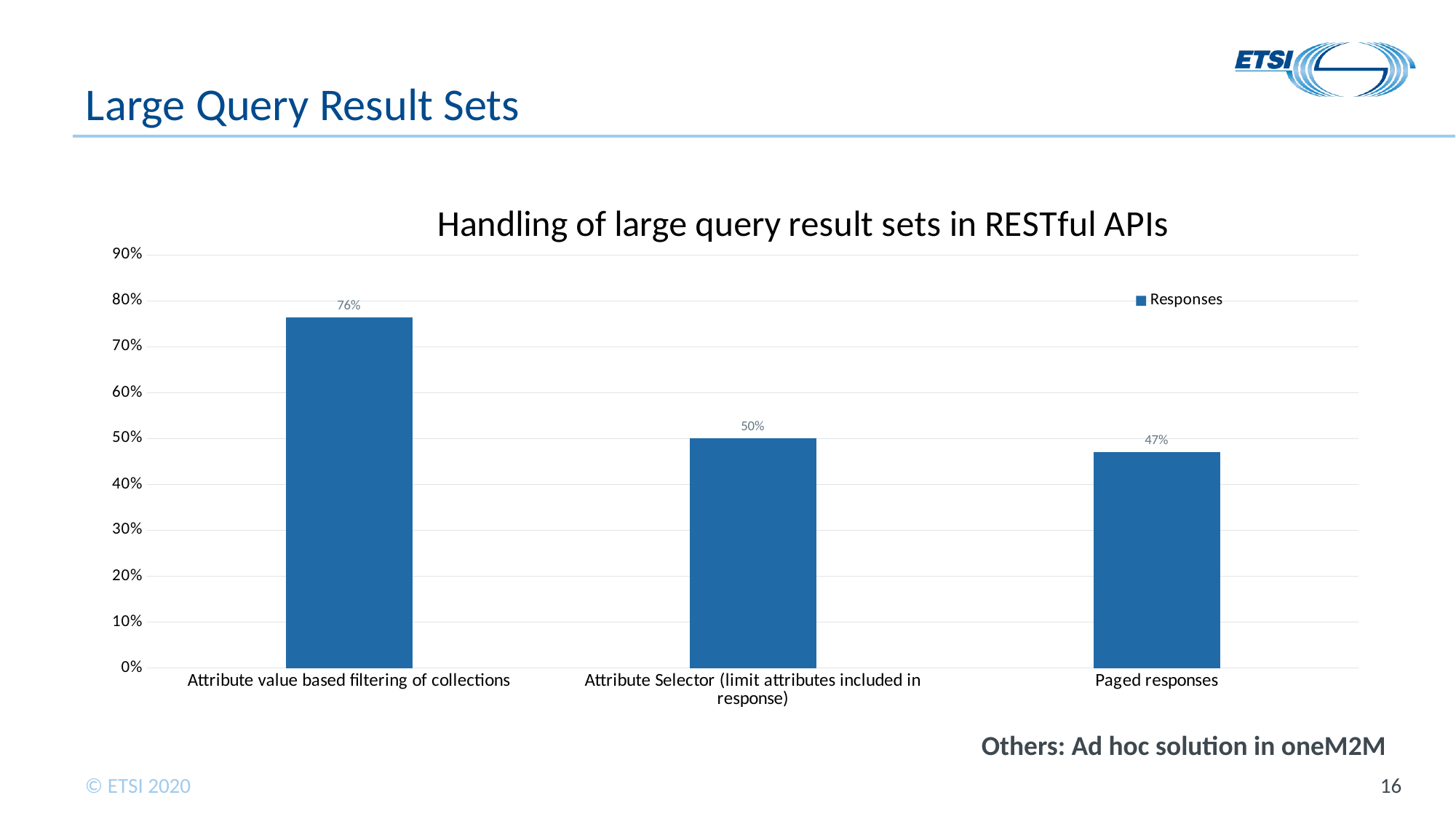

# Large Query Result Sets

### Chart: Handling of large query result sets in RESTful APIs

| Category | Responses |
|---|---|
| Attribute value based filtering of collections | 0.7647058823529411 |
| Attribute Selector (limit attributes included in response) | 0.5 |
| Paged responses | 0.47058823529411764 |
Others: Ad hoc solution in oneM2M